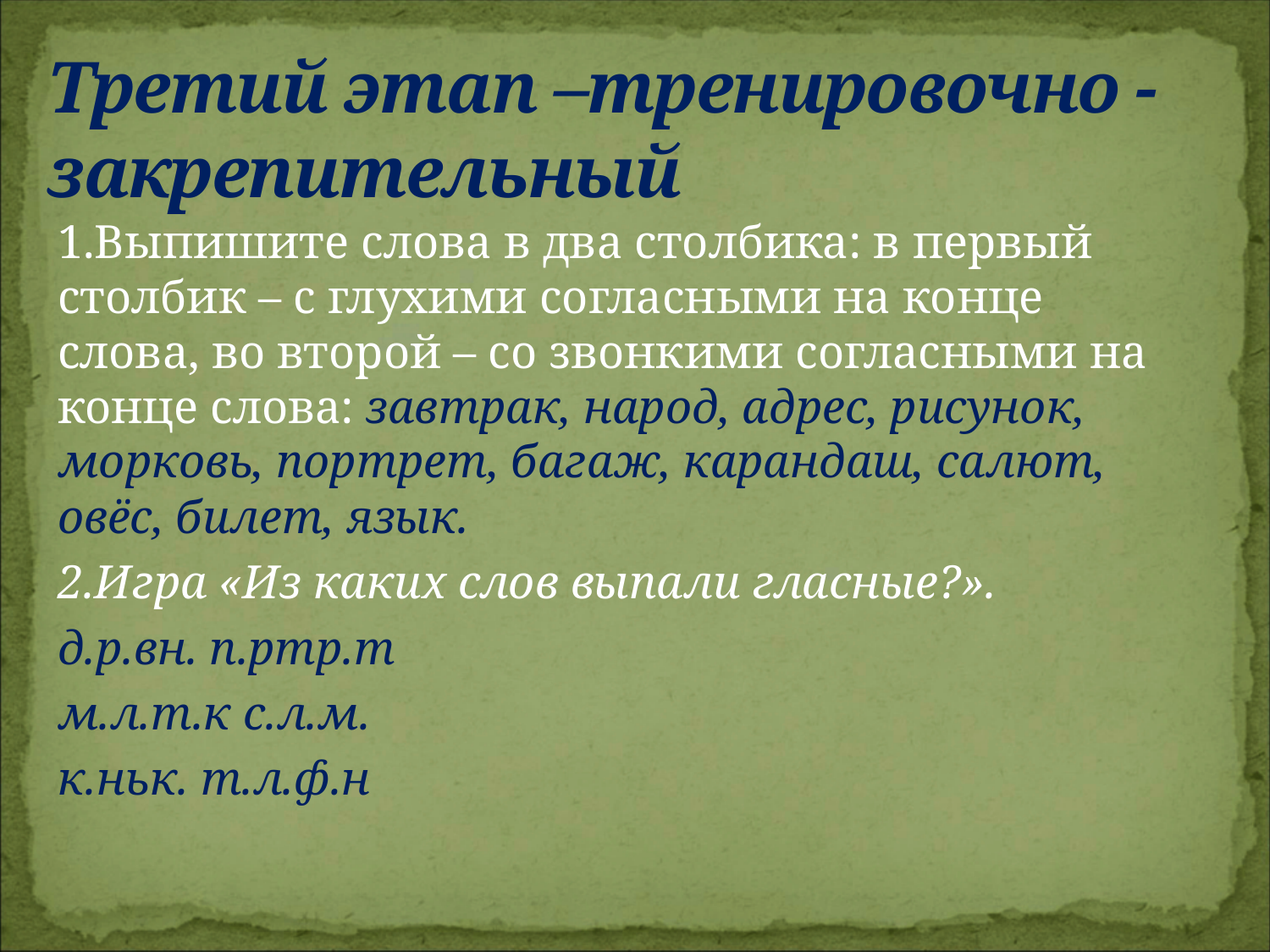

# Третий этап –тренировочно -закрепительный
1.Выпишите слова в два столбика: в первый столбик – с глухими согласными на конце слова, во второй – со звонкими согласными на конце слова: завтрак, народ, адрес, рисунок, морковь, портрет, багаж, карандаш, салют, овёс, билет, язык.
2.Игра «Из каких слов выпали гласные?».
д.р.вн. п.ртр.т
м.л.т.к с.л.м.
к.ньк. т.л.ф.н